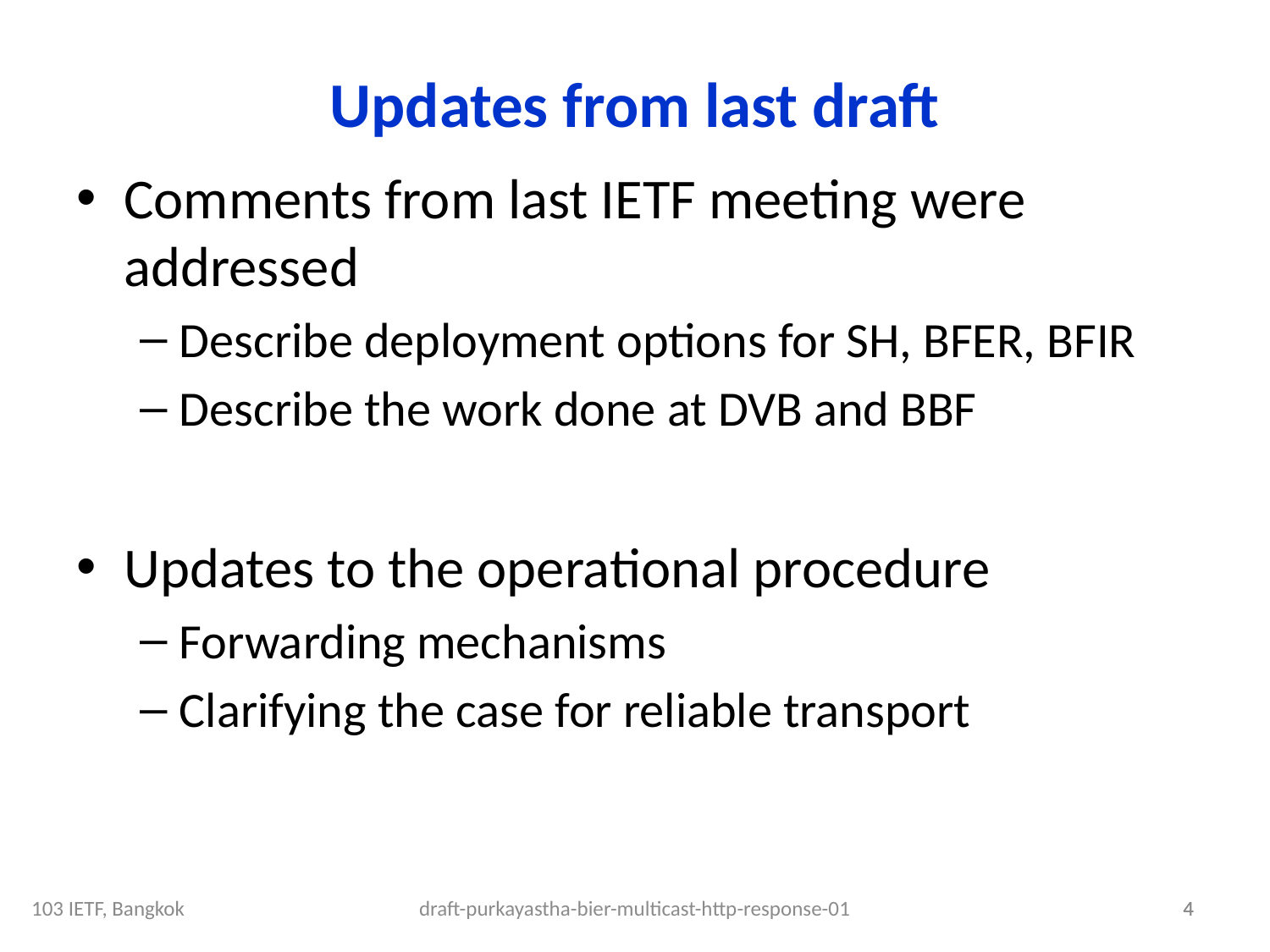

Updates from last draft
Comments from last IETF meeting were addressed
Describe deployment options for SH, BFER, BFIR
Describe the work done at DVB and BBF

Updates to the operational procedure
Forwarding mechanisms
Clarifying the case for reliable transport

103 IETF, Bangkok
draft-purkayastha-bier-multicast-http-response-01
4
4